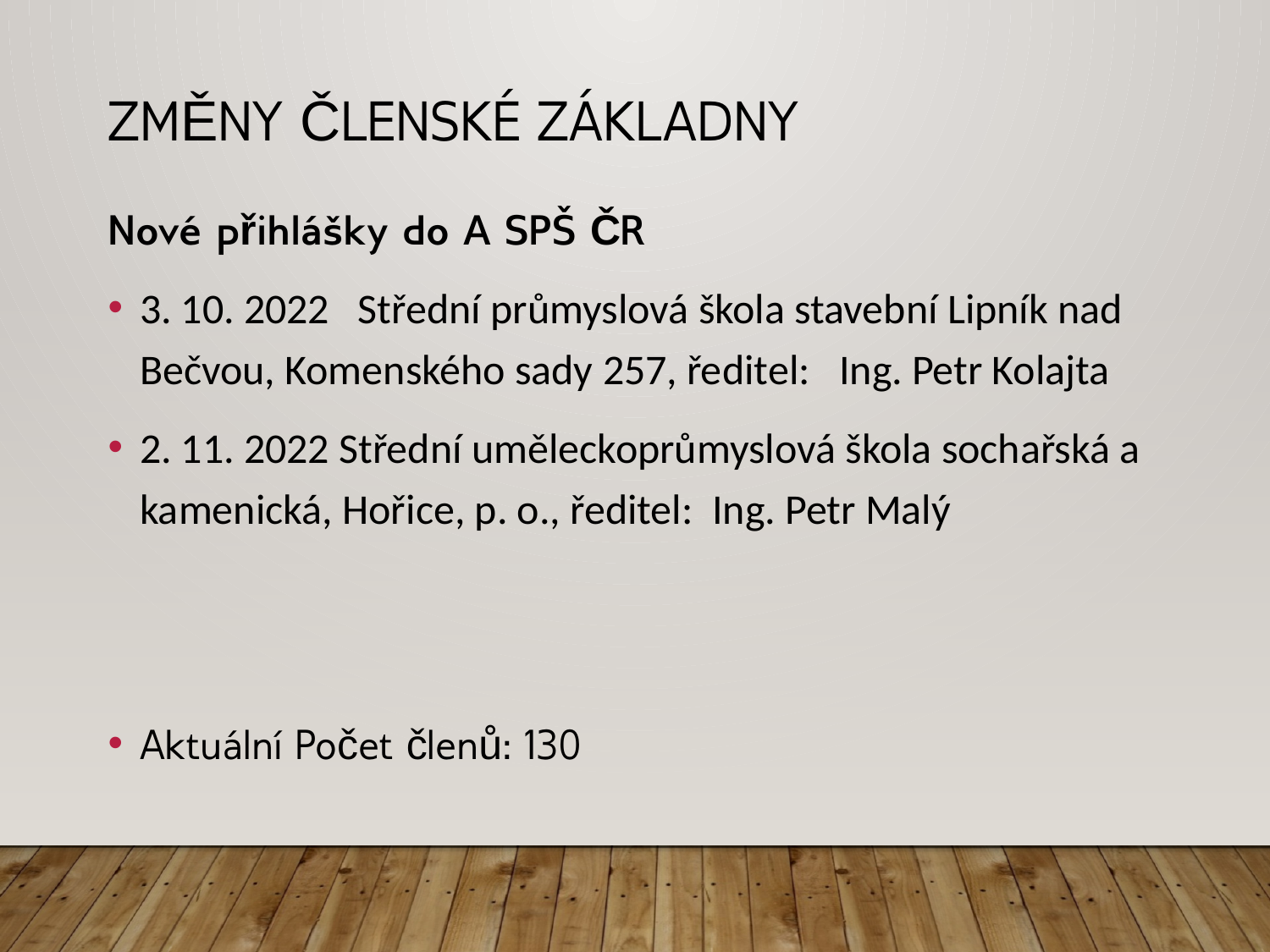

# Změny členské základny
Nové přihlášky do A SPŠ ČR
3. 10. 2022   Střední průmyslová škola stavební Lipník nad Bečvou, Komenského sady 257, ředitel:   Ing. Petr Kolajta
2. 11. 2022 Střední uměleckoprůmyslová škola sochařská a kamenická, Hořice, p. o., ředitel:  Ing. Petr Malý

Aktuální Počet členů: 130